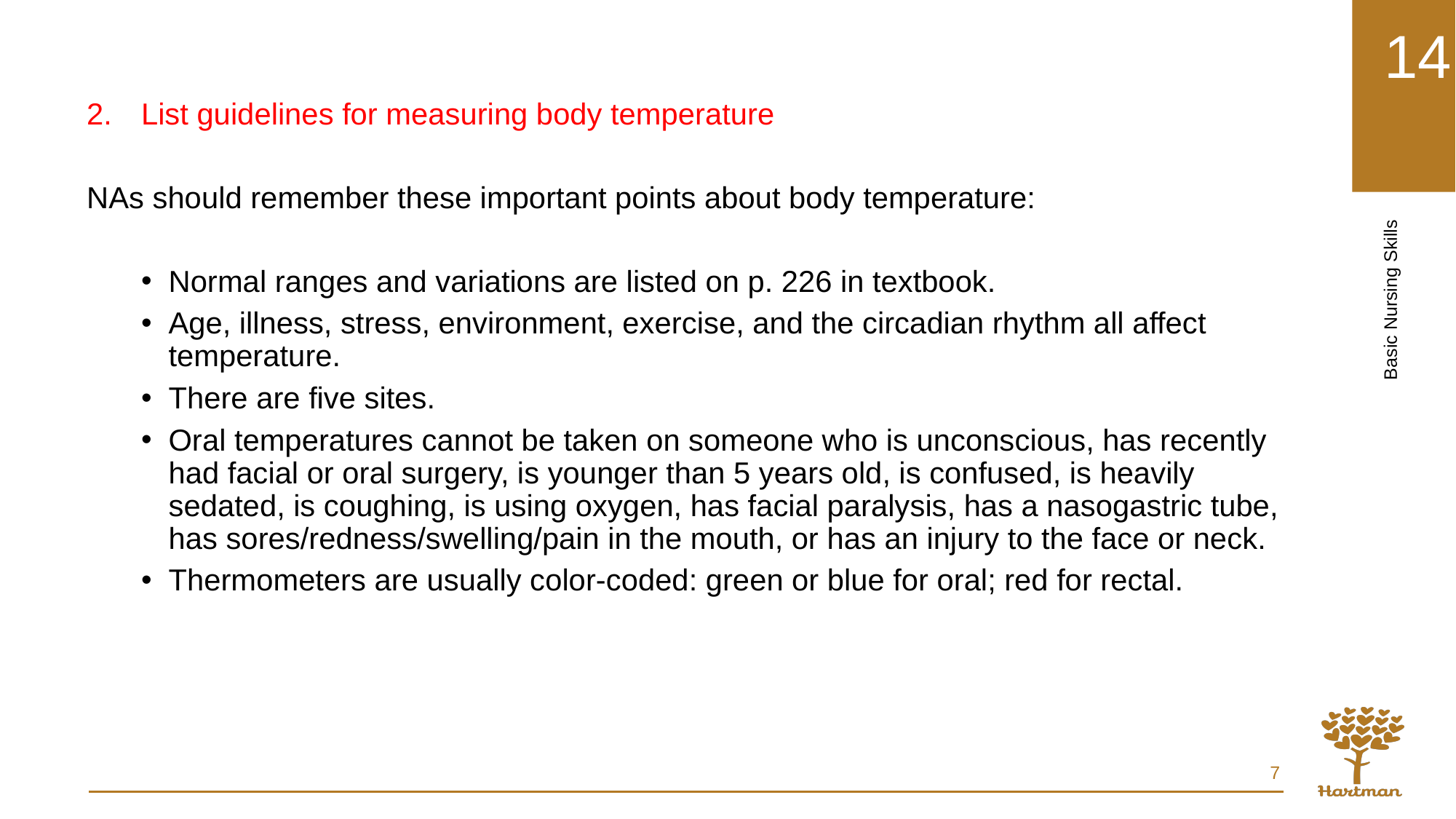

List guidelines for measuring body temperature

NAs should remember these important points about body temperature:

Normal ranges and variations are listed on p. 226 in textbook.
Age, illness, stress, environment, exercise, and the circadian rhythm all affect temperature.
There are five sites.
Oral temperatures cannot be taken on someone who is unconscious, has recently had facial or oral surgery, is younger than 5 years old, is confused, is heavily sedated, is coughing, is using oxygen, has facial paralysis, has a nasogastric tube, has sores/redness/swelling/pain in the mouth, or has an injury to the face or neck.
Thermometers are usually color-coded: green or blue for oral; red for rectal.

7